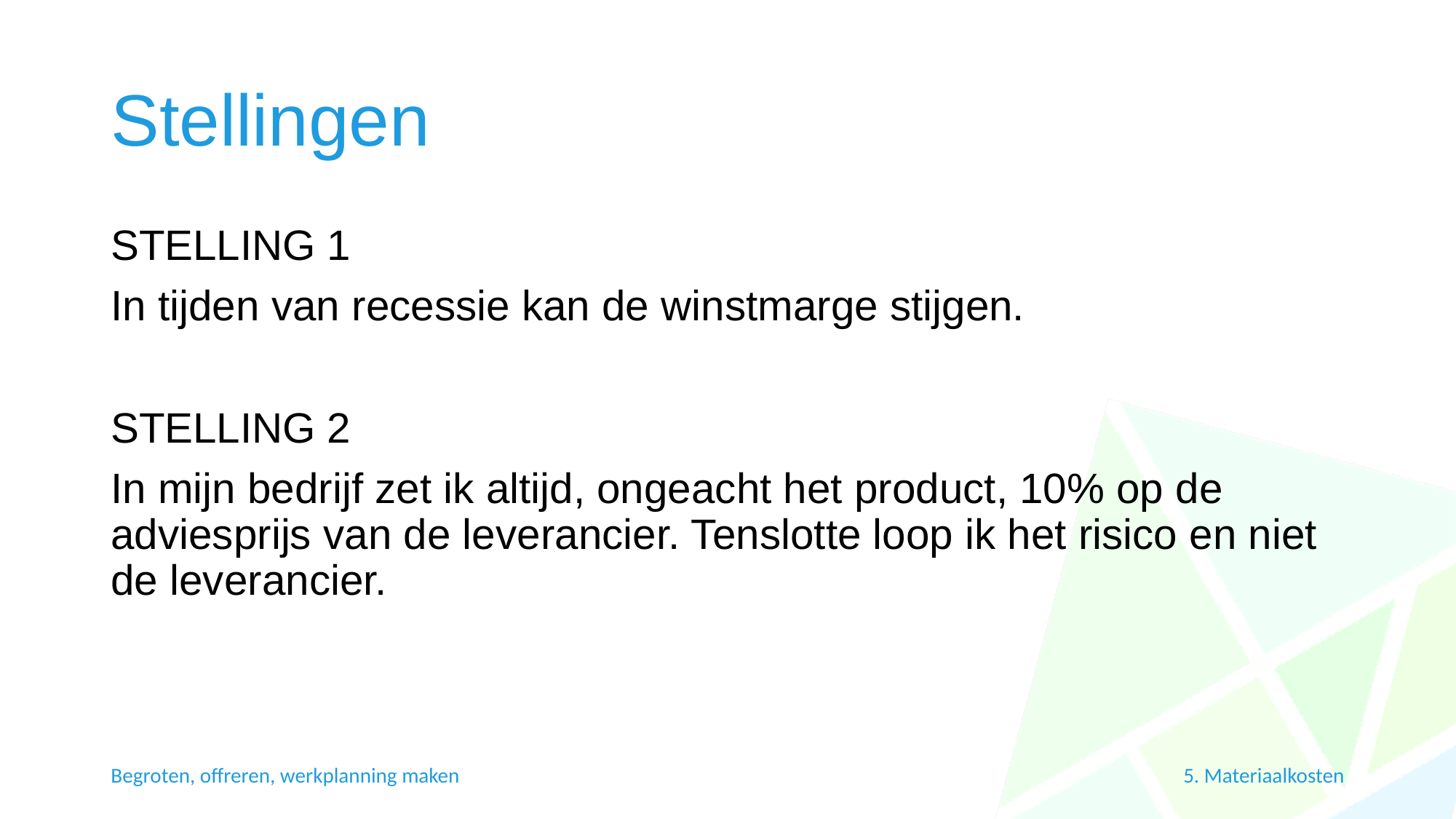

# Stellingen
STELLING 1
In tijden van recessie kan de winstmarge stijgen.

STELLING 2
In mijn bedrijf zet ik altijd, ongeacht het product, 10% op de adviesprijs van de leverancier. Tenslotte loop ik het risico en niet de leverancier.

5. Materiaalkosten

Begroten, offreren, werkplanning maken